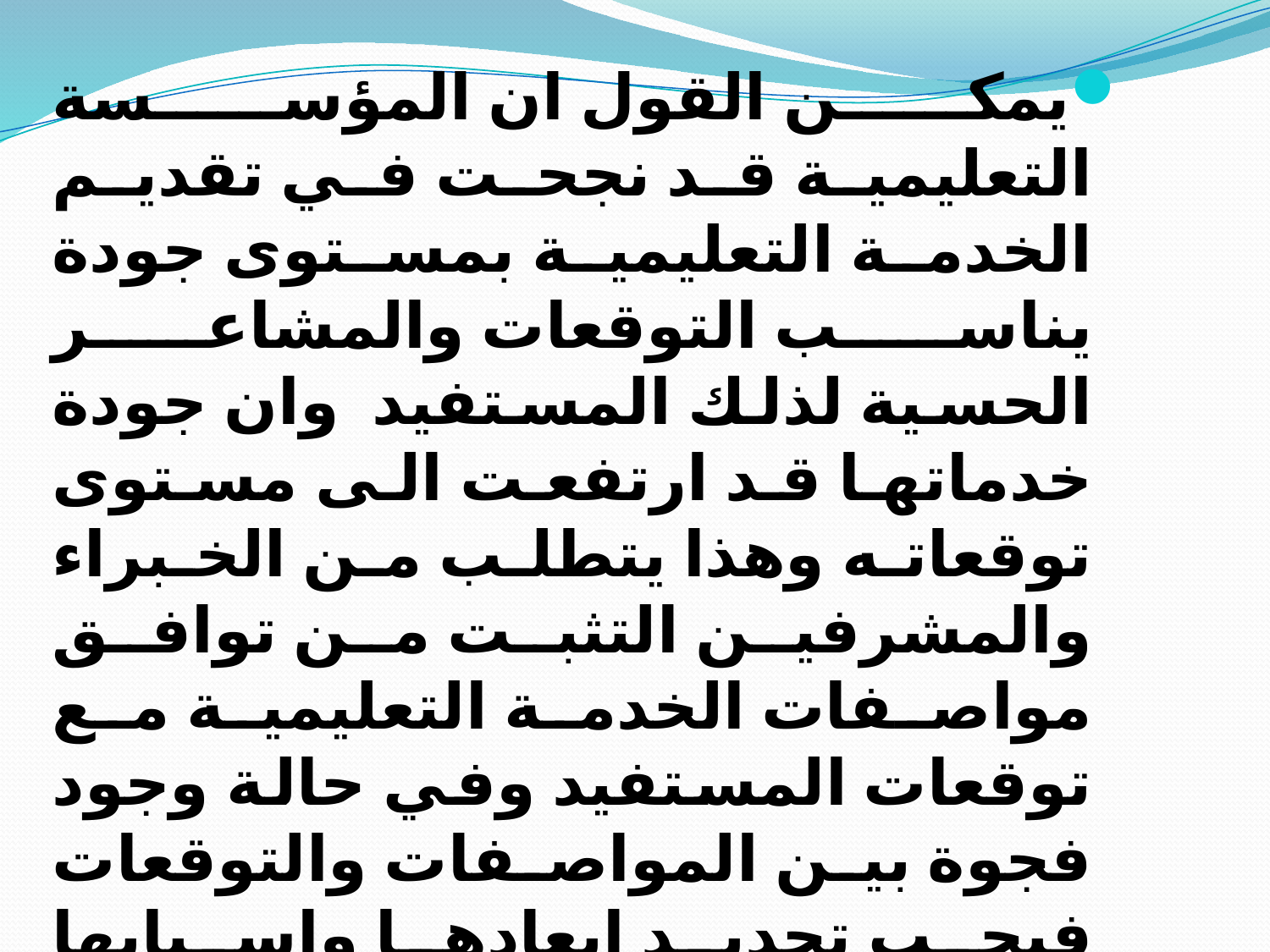

يمكن القول ان المؤسسة التعليمية قد نجحت في تقديم الخدمة التعليمية بمستوى جودة يناسب التوقعات والمشاعر الحسية لذلك المستفيد  وان جودة خدماتها قد ارتفعت الى مستوى توقعاته وهذا يتطلب من الخبراء والمشرفين التثبت من توافق مواصفات الخدمة التعليمية مع توقعات المستفيد وفي حالة وجود فجوة بين المواصفات والتوقعات فيجب تحديد ابعادها واسبابها والعمل على تجاوزها باتخاذ كافة الاجراءات التصحيحية المناسبة.